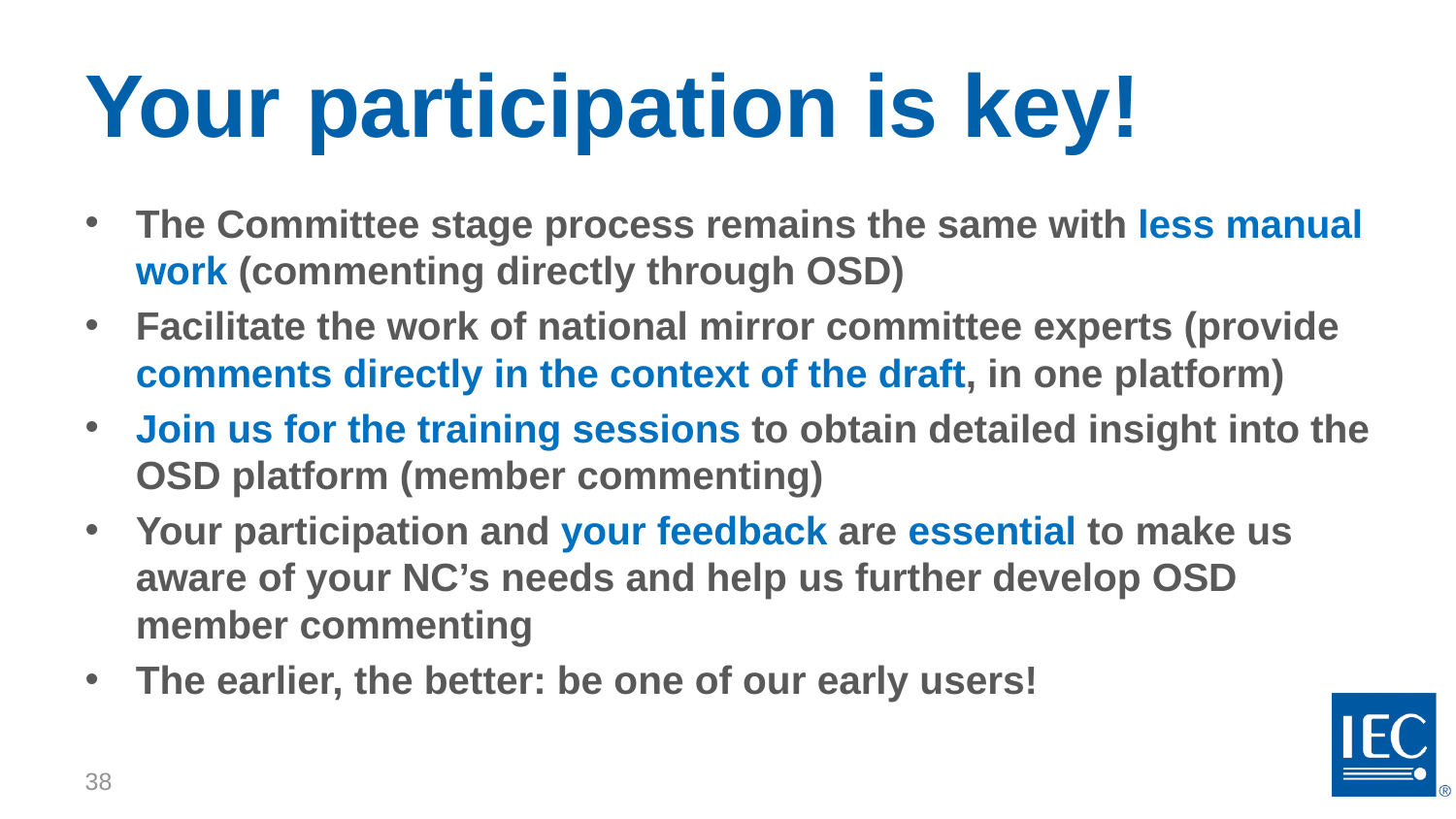

# Your participation is key!
The Committee stage process remains the same with less manual work (commenting directly through OSD)
Facilitate the work of national mirror committee experts (provide comments directly in the context of the draft, in one platform)
Join us for the training sessions to obtain detailed insight into the OSD platform (member commenting)
Your participation and your feedback are essential to make us aware of your NC’s needs and help us further develop OSD member commenting
The earlier, the better: be one of our early users!
38